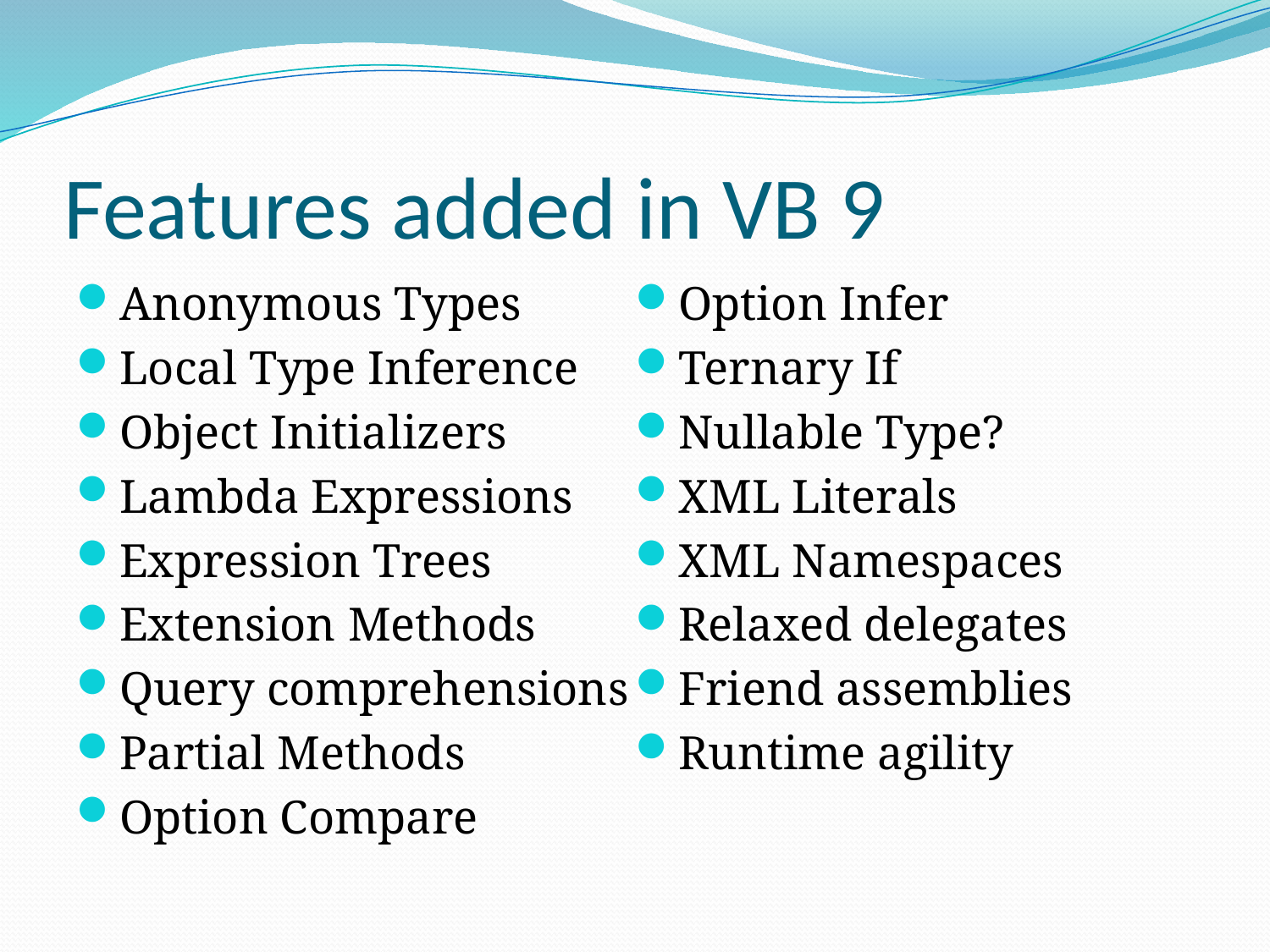

# Features added in VB 9
Anonymous Types
Local Type Inference
Object Initializers
Lambda Expressions
Expression Trees
Extension Methods
Query comprehensions
Partial Methods
Option Compare
Option Infer
Ternary If
Nullable Type?
XML Literals
XML Namespaces
Relaxed delegates
Friend assemblies
Runtime agility